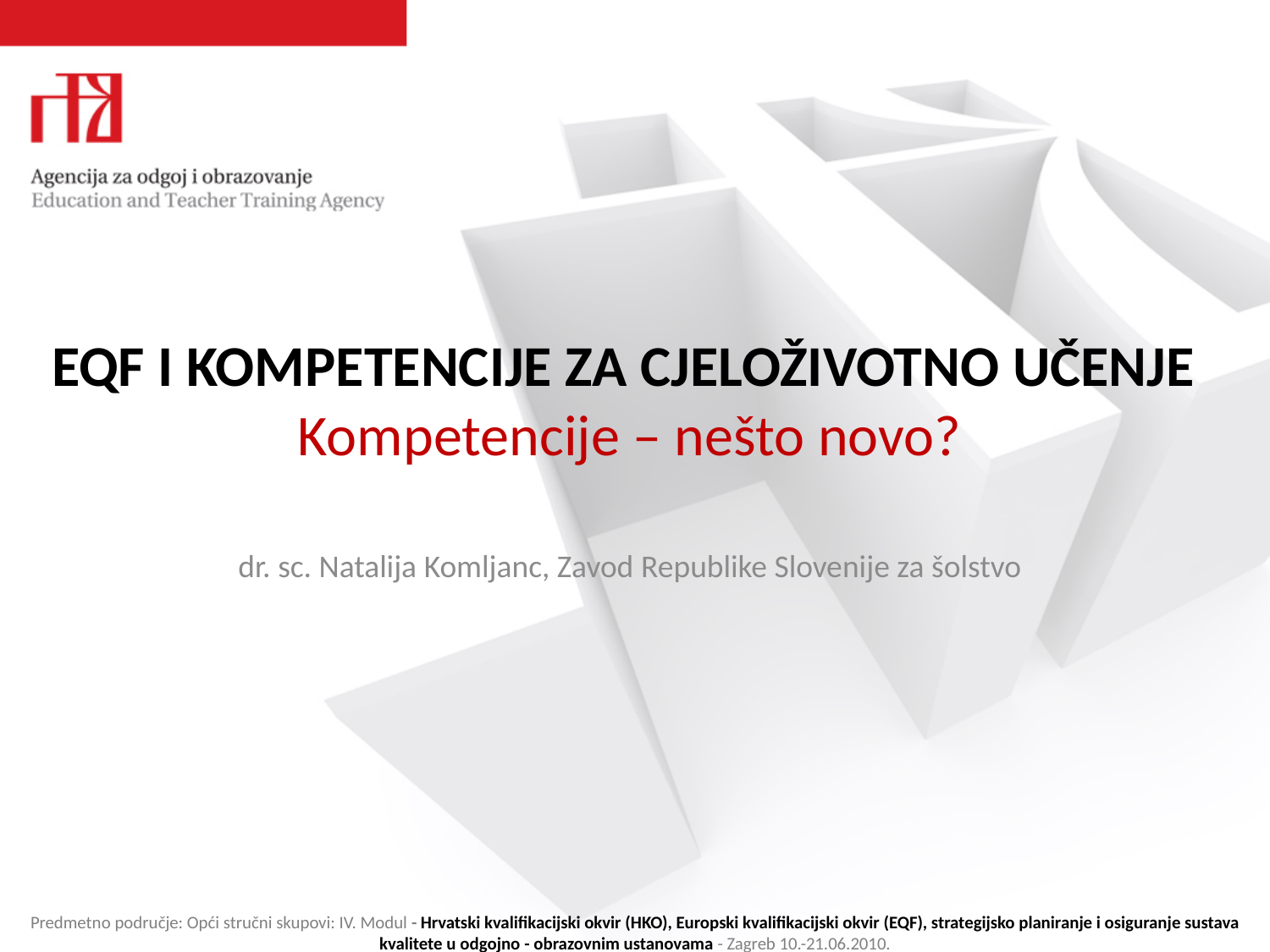

# EQF I KOMPETENCIJE ZA CJELOŽIVOTNO UČENJE Kompetencije – nešto novo?
dr. sc. Natalija Komljanc, Zavod Republike Slovenije za šolstvo